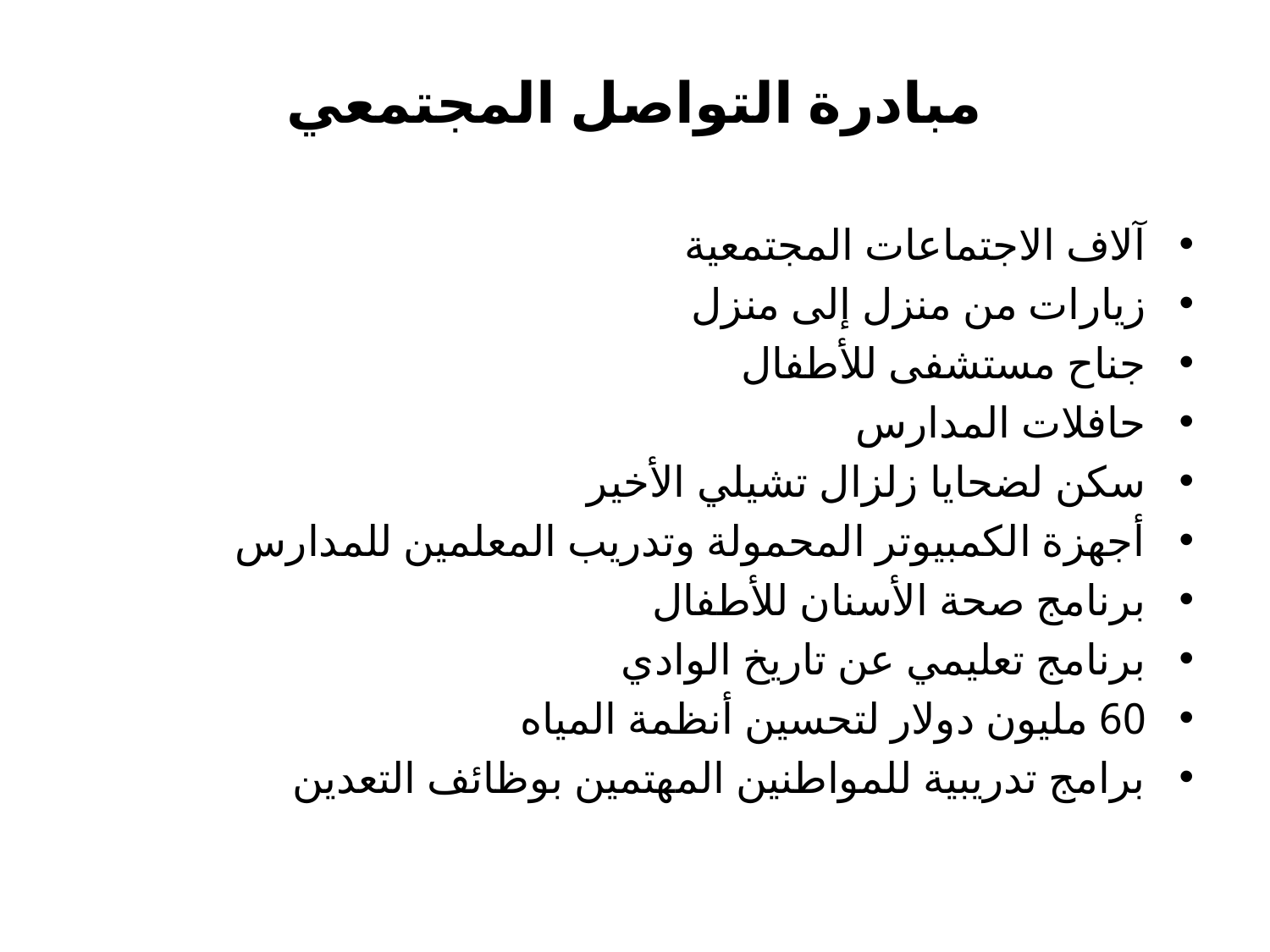

# مبادرة التواصل المجتمعي
آلاف الاجتماعات المجتمعية
زيارات من منزل إلى منزل
جناح مستشفى للأطفال
حافلات المدارس
سكن لضحايا زلزال تشيلي الأخير
أجهزة الكمبيوتر المحمولة وتدريب المعلمين للمدارس
برنامج صحة الأسنان للأطفال
برنامج تعليمي عن تاريخ الوادي
60 مليون دولار لتحسين أنظمة المياه
برامج تدريبية للمواطنين المهتمين بوظائف التعدين